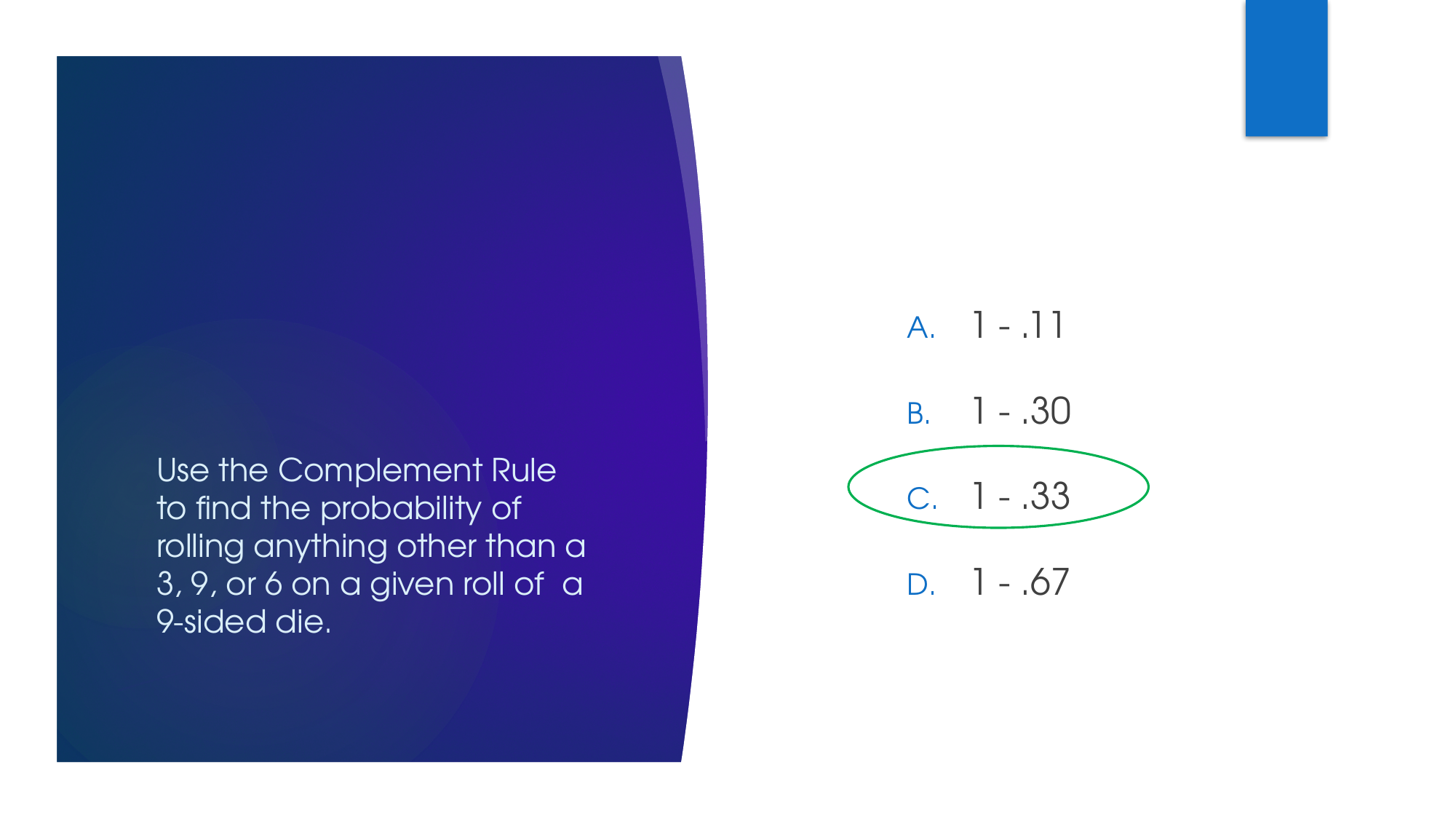

1 - .11
1 - .30
1 - .33
1 - .67
# Use the Complement Rule to find the probability of rolling anything other than a 3, 9, or 6 on a given roll of  a 9-sided die.